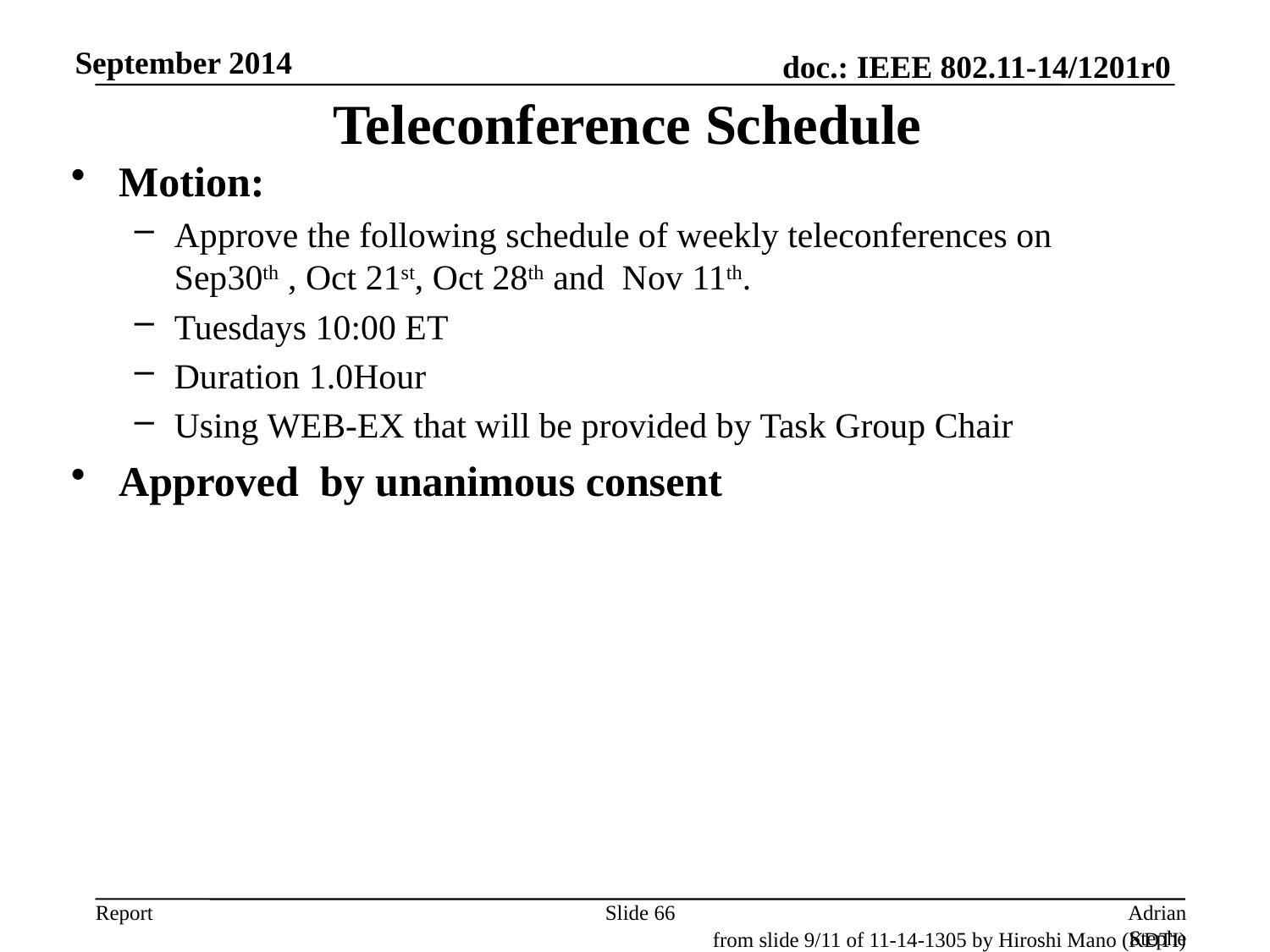

September 2014
# Teleconference Schedule
Motion:
Approve the following schedule of weekly teleconferences on Sep30th , Oct 21st, Oct 28th and  Nov 11th.
Tuesdays 10:00 ET
Duration 1.0Hour
Using WEB-EX that will be provided by Task Group Chair
Approved  by unanimous consent

Slide 66
Adrian Stephens, Intel Corporation
from slide 9/11 of 11-14-1305 by Hiroshi Mano (KDTI)